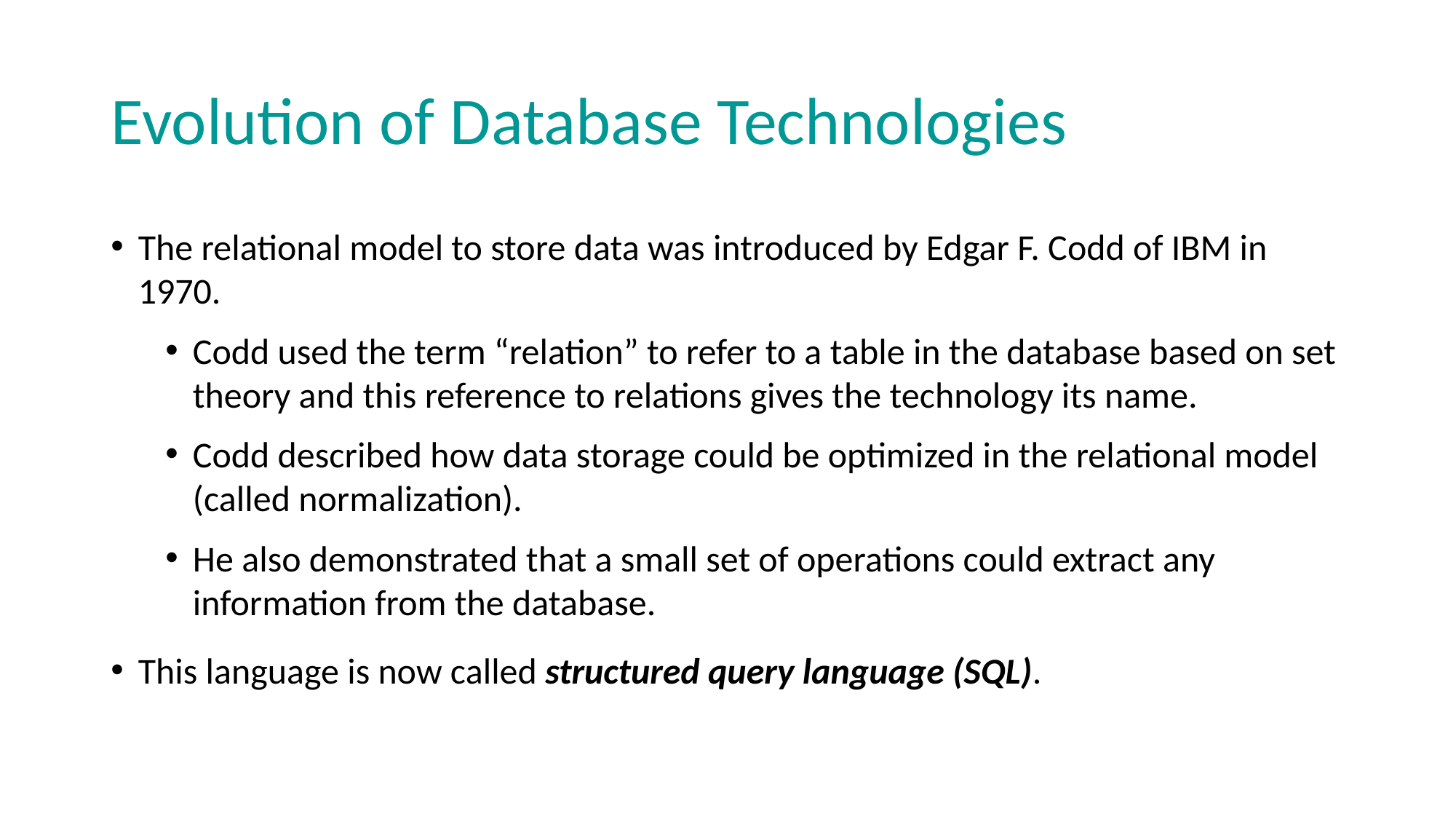

# Evolution of Database Technologies
The relational model to store data was introduced by Edgar F. Codd of IBM in 1970.
Codd used the term “relation” to refer to a table in the database based on set theory and this reference to relations gives the technology its name.
Codd described how data storage could be optimized in the relational model (called normalization).
He also demonstrated that a small set of operations could extract any information from the database.
This language is now called structured query language (SQL).